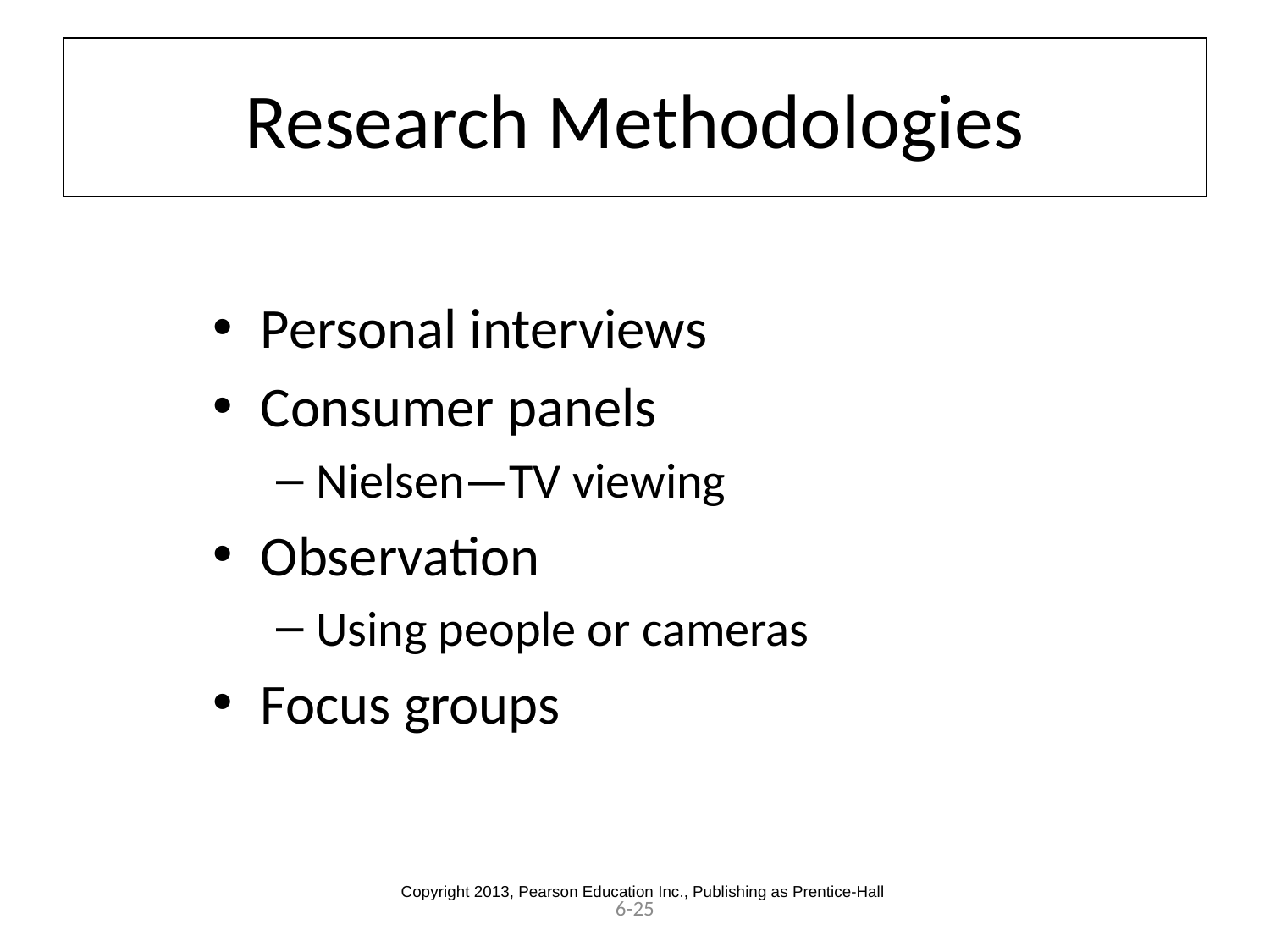

# Research Methodologies
Personal interviews
Consumer panels
Nielsen—TV viewing
Observation
Using people or cameras
Focus groups

Copyright 2013, Pearson Education Inc., Publishing as Prentice-Hall

6-25